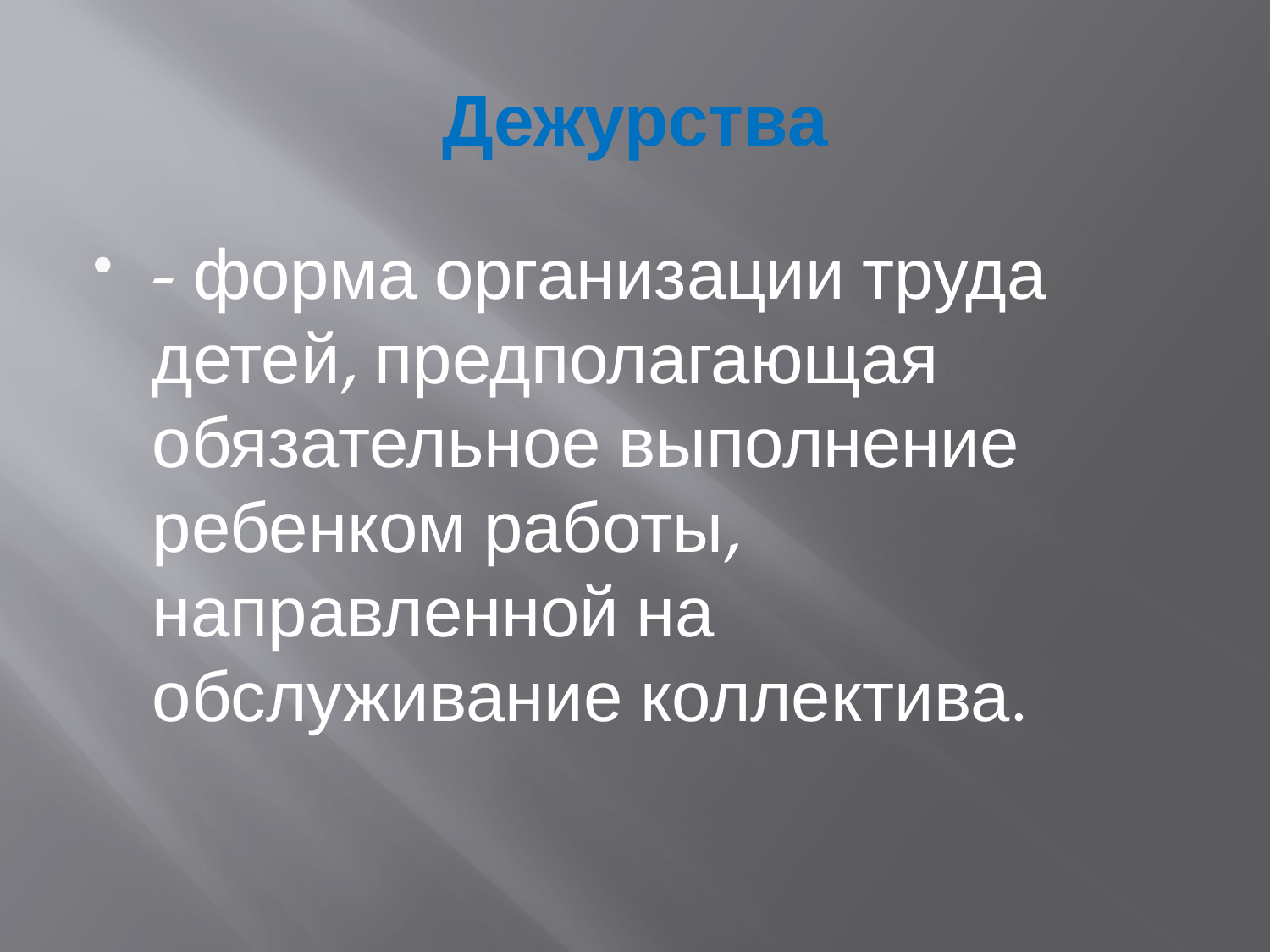

# Дежурства
- форма организации труда детей, предполагающая обязательное выполнение ребенком работы, направленной на обслуживание коллектива.